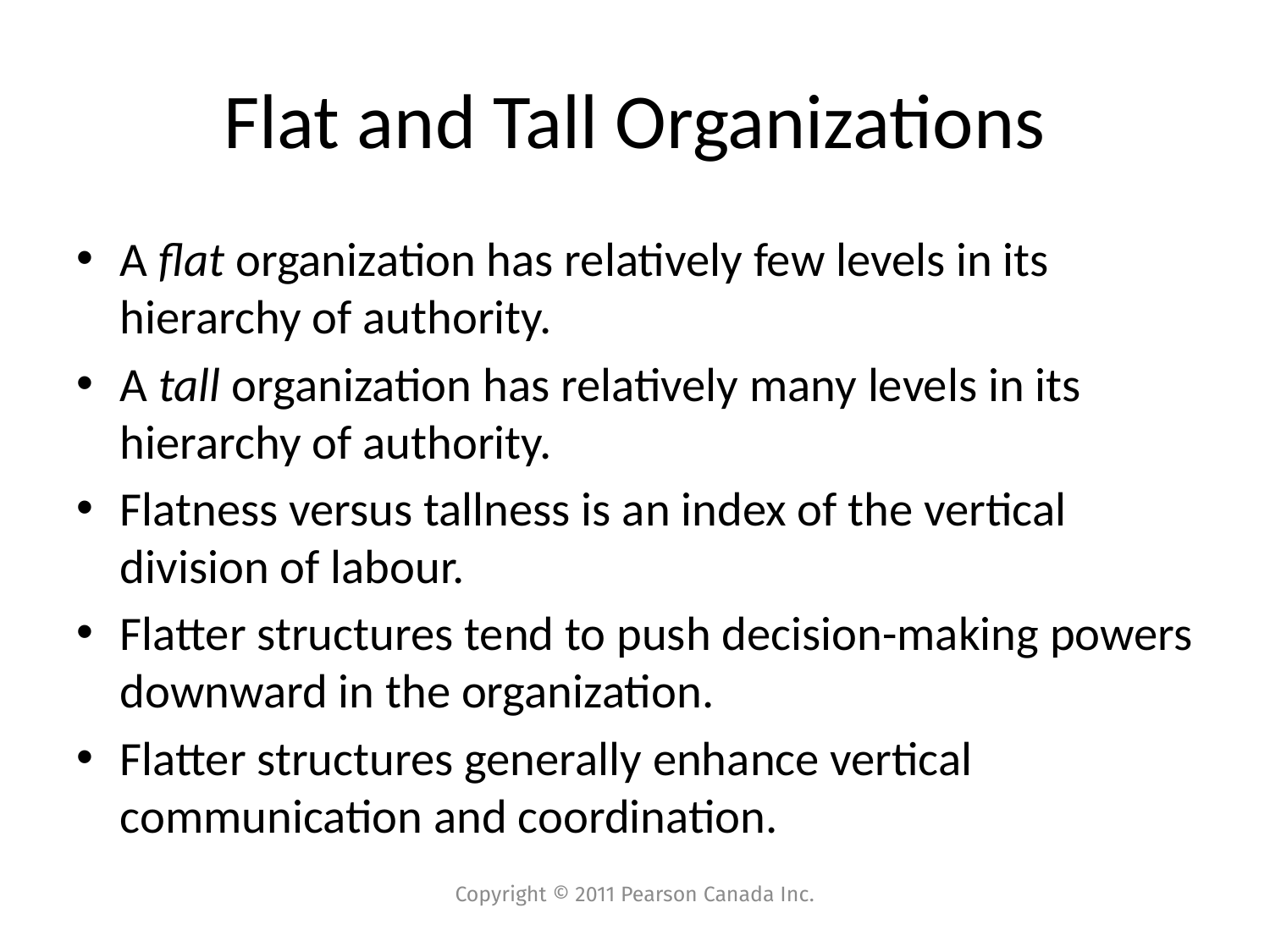

# Flat and Tall Organizations
A flat organization has relatively few levels in its hierarchy of authority.
A tall organization has relatively many levels in its hierarchy of authority.
Flatness versus tallness is an index of the vertical division of labour.
Flatter structures tend to push decision-making powers downward in the organization.
Flatter structures generally enhance vertical communication and coordination.

Copyright © 2011 Pearson Canada Inc.